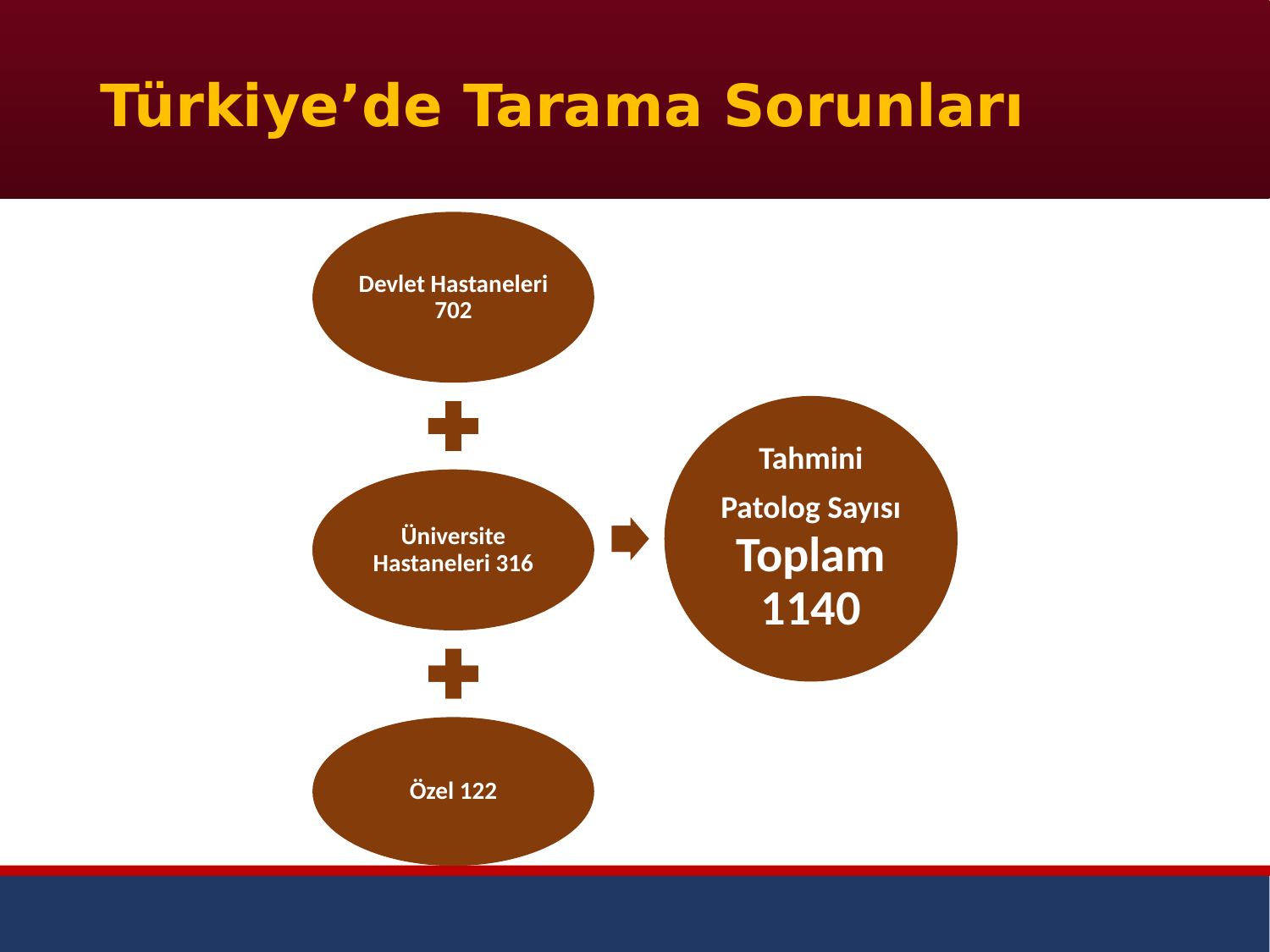

# Türkiye’de Tarama Sorunları

Devlet Hastaneleri 702

Üniversite Hastaneleri 316

Tahmini Patolog Sayısı Toplam 1140

Özel 122